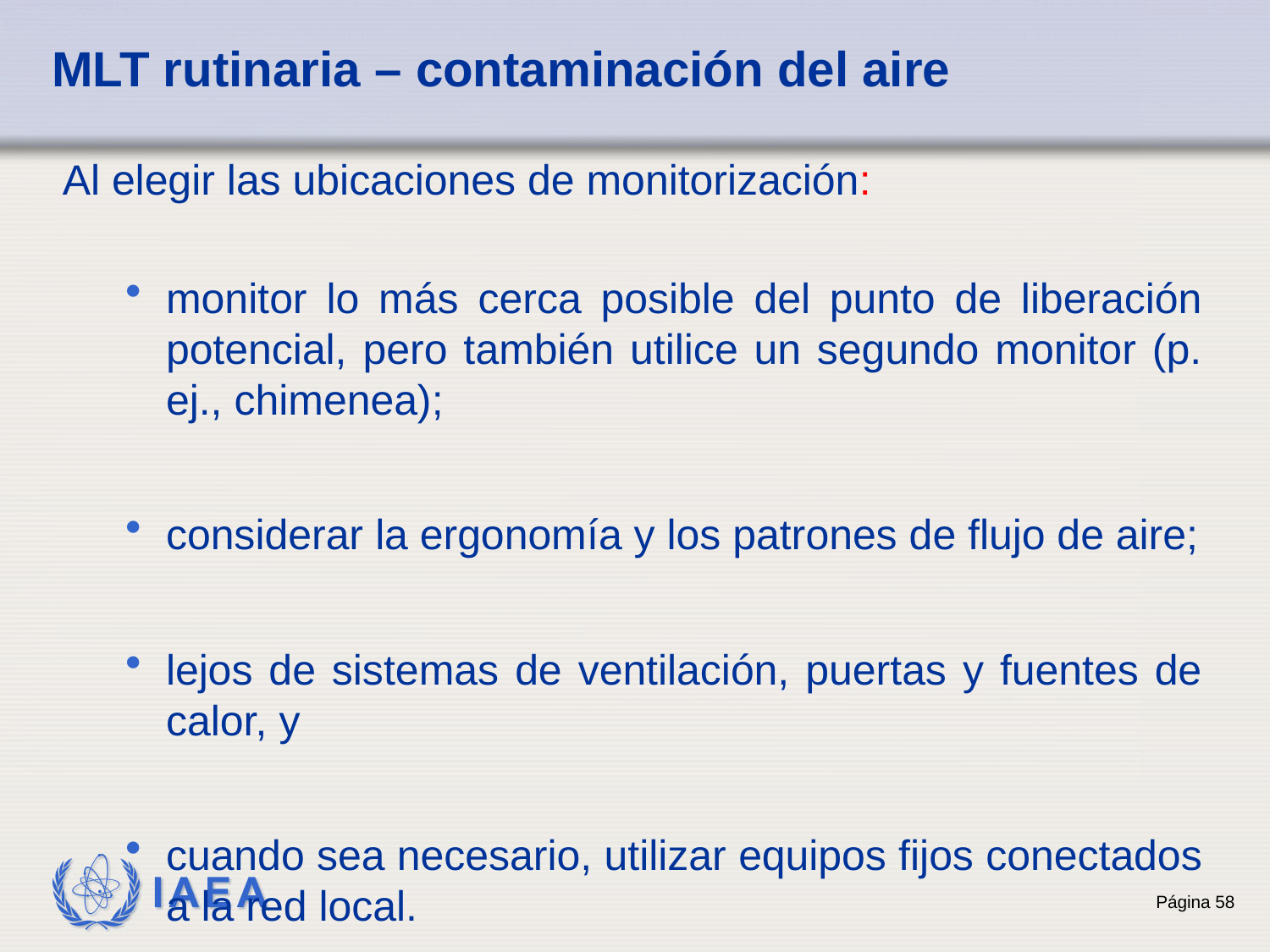

# MLT rutinaria – contaminación del aire
Al elegir las ubicaciones de monitorización:

monitor lo más cerca posible del punto de liberación potencial, pero también utilice un segundo monitor (p. ej., chimenea);

considerar la ergonomía y los patrones de flujo de aire;

lejos de sistemas de ventilación, puertas y fuentes de calor, y

cuando sea necesario, utilizar equipos fijos conectados a la red local.
58